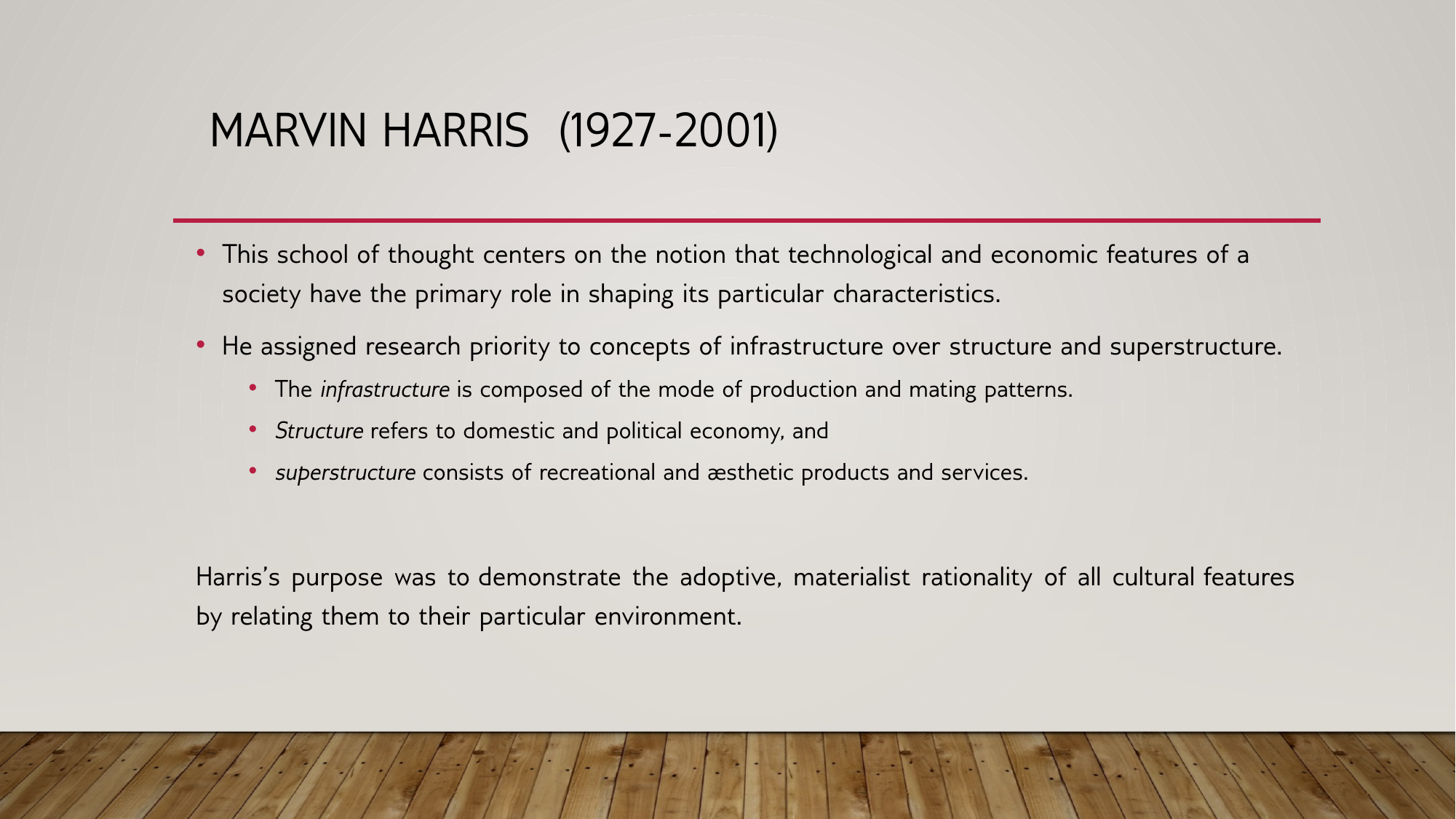

# Marvin Harris  (1927-2001)
This school of thought centers on the notion that technological and economic features of a society have the primary role in shaping its particular characteristics.
He assigned research priority to concepts of infrastructure over structure and superstructure.
The infrastructure is composed of the mode of production and mating patterns.
Structure refers to domestic and political economy, and
superstructure consists of recreational and aesthetic products and services.

Harris’s purpose was to demonstrate the adoptive, materialist rationality of all cultural features by relating them to their particular environment.